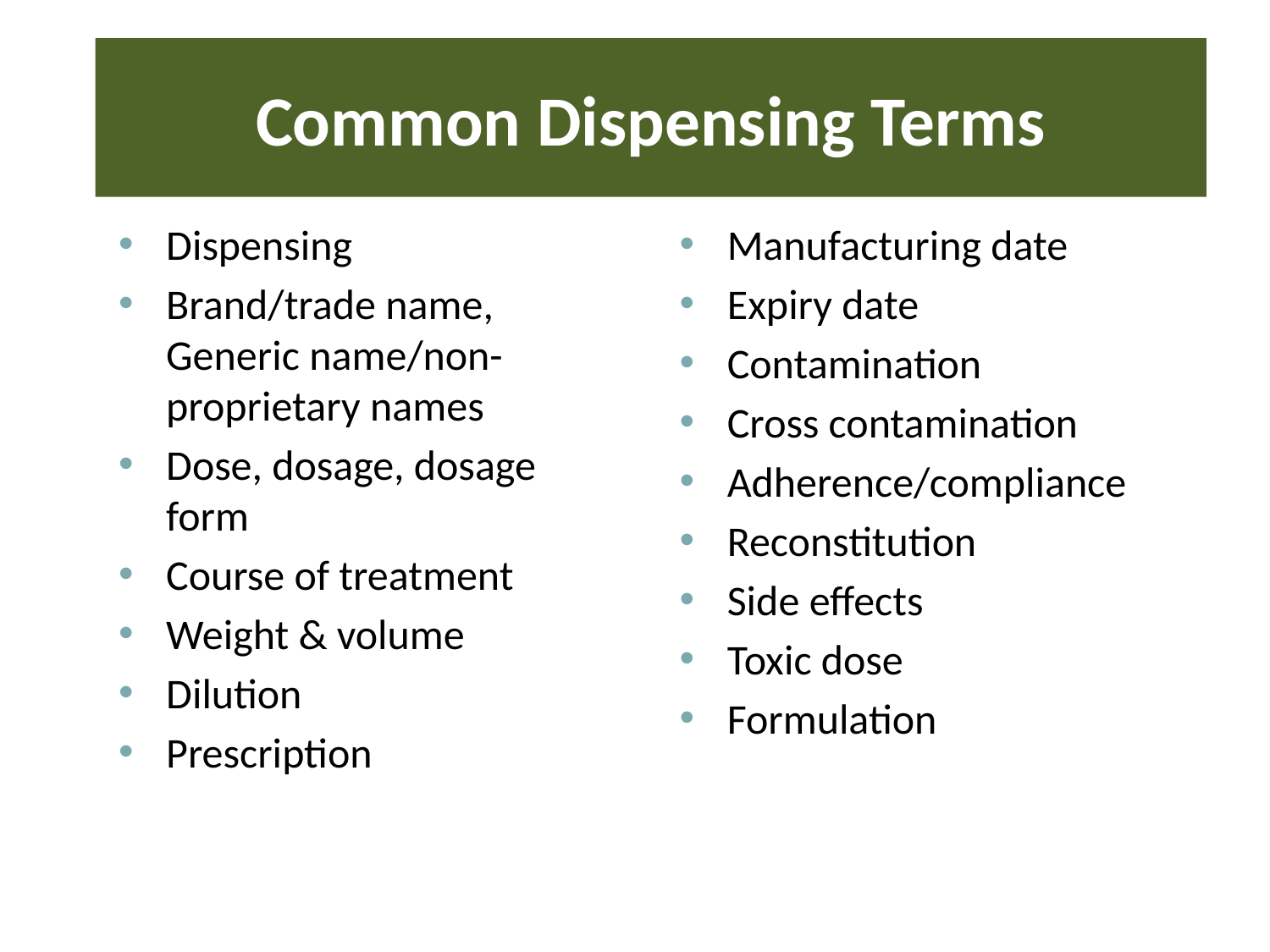

# Common Dispensing Terms
Dispensing
Brand/trade name, Generic name/non-proprietary names
Dose, dosage, dosage form
Course of treatment
Weight & volume
Dilution
Prescription
Manufacturing date
Expiry date
Contamination
Cross contamination
Adherence/compliance
Reconstitution
Side effects
Toxic dose
Formulation